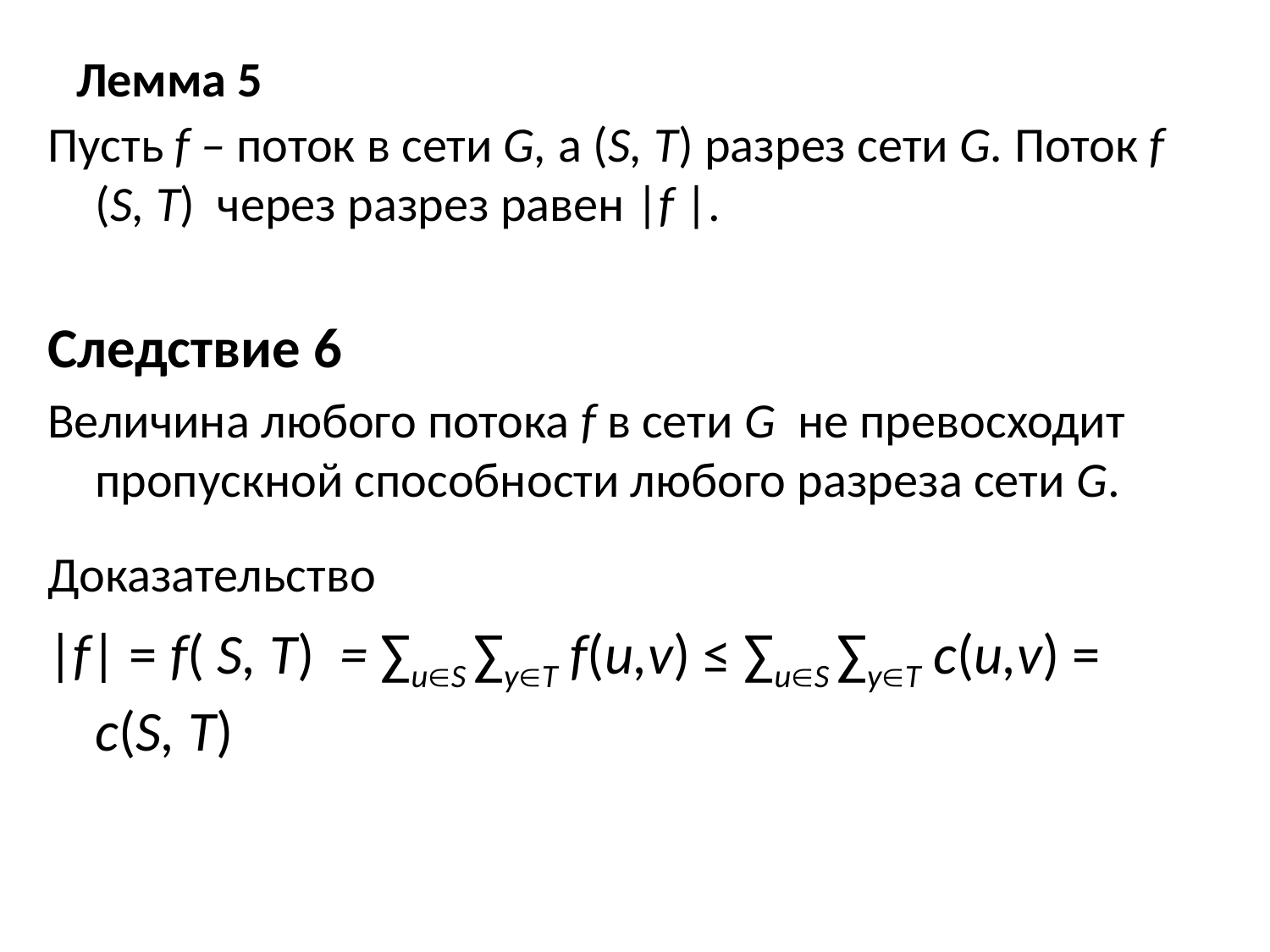

# Лемма 5
Пусть f – поток в сети G, а (S, T) разрез сети G. Поток f (S, T)  через разрез равен |f |.

Следствие 6
Величина любого потока f в сети G  не превосходит пропускной способности любого разреза сети G.
Доказательство
|f| = f( S, T)  = ∑u∈S ∑y∈T f(u,v) ≤ ∑u∈S ∑y∈T c(u,v) = c(S, T)